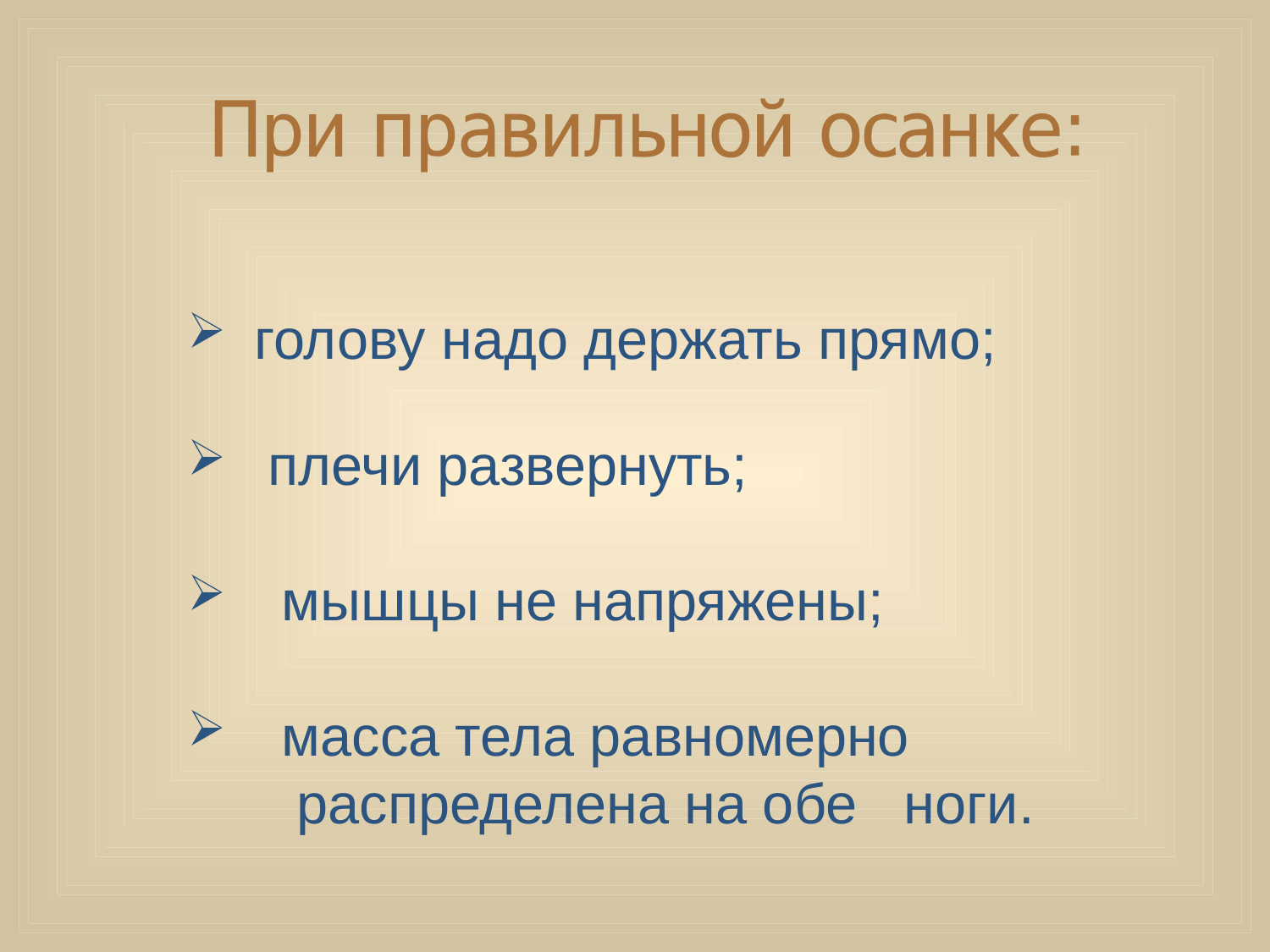

# При правильной осанке:
  голову надо держать прямо;
   плечи развернуть;
    мышцы не напряжены;
    масса тела равномерно
       распределена на обе   ноги.